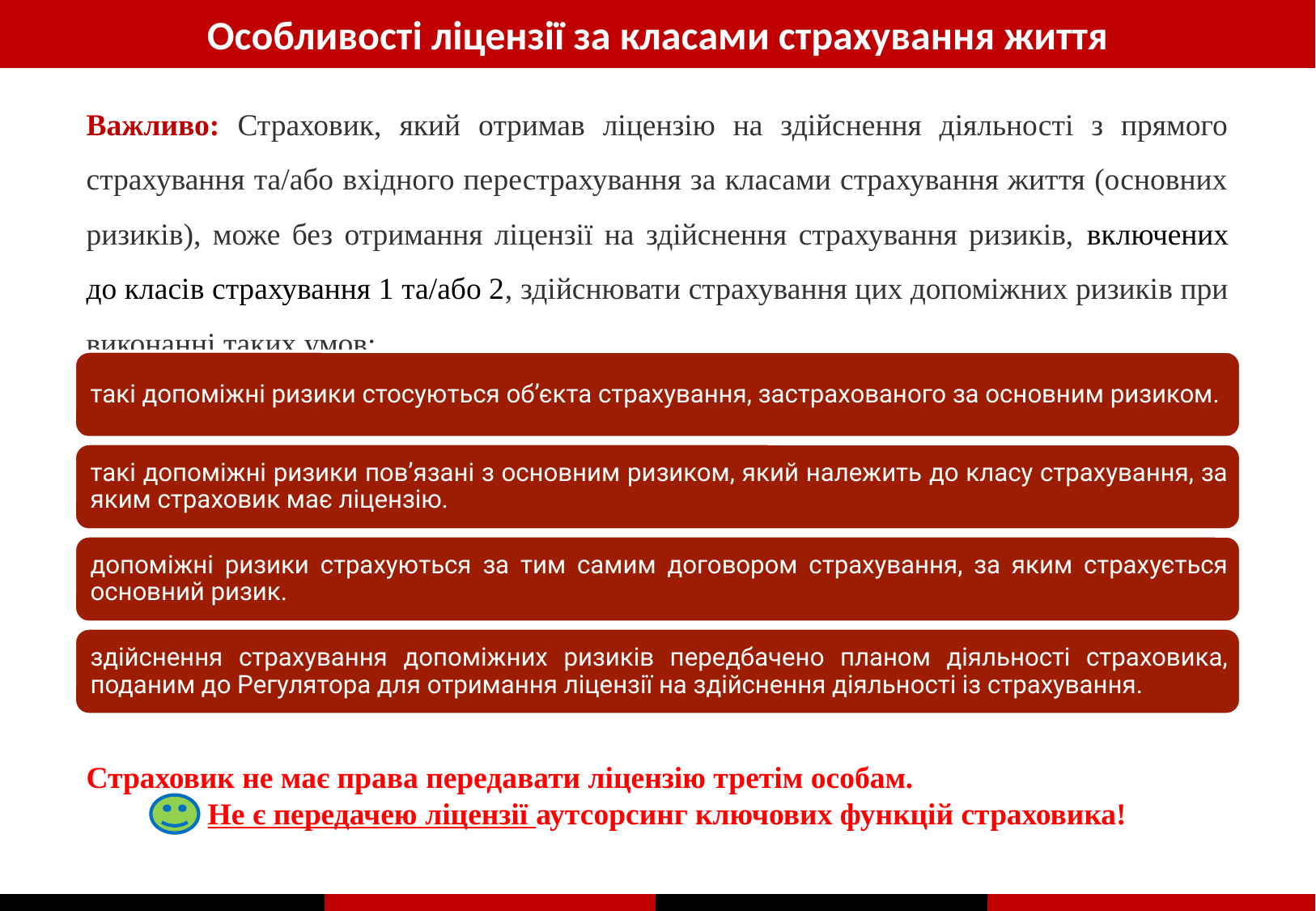

Особливості ліцензії за класами страхування життя
Важливо: Страховик, який отримав ліцензію на здійснення діяльності з прямого страхування та/або вхідного перестрахування за класами страхування життя (основних ризиків), може без отримання ліцензії на здійснення страхування ризиків, включених до класів страхування 1 та/або 2, здійснювати страхування цих допоміжних ризиків при виконанні таких умов:
такі допоміжні ризики стосуються об’єкта страхування, застрахованого за основним ризиком.
такі допоміжні ризики пов’язані з основним ризиком, який належить до класу страхування, за яким страховик має ліцензію.
допоміжні ризики страхуються за тим самим договором страхування, за яким страхується основний ризик.
здійснення страхування допоміжних ризиків передбачено планом діяльності страховика, поданим до Регулятора для отримання ліцензії на здійснення діяльності із страхування.
Страховик не має права передавати ліцензію третім особам.
	Не є передачею ліцензії аутсорсинг ключових функцій страховика!